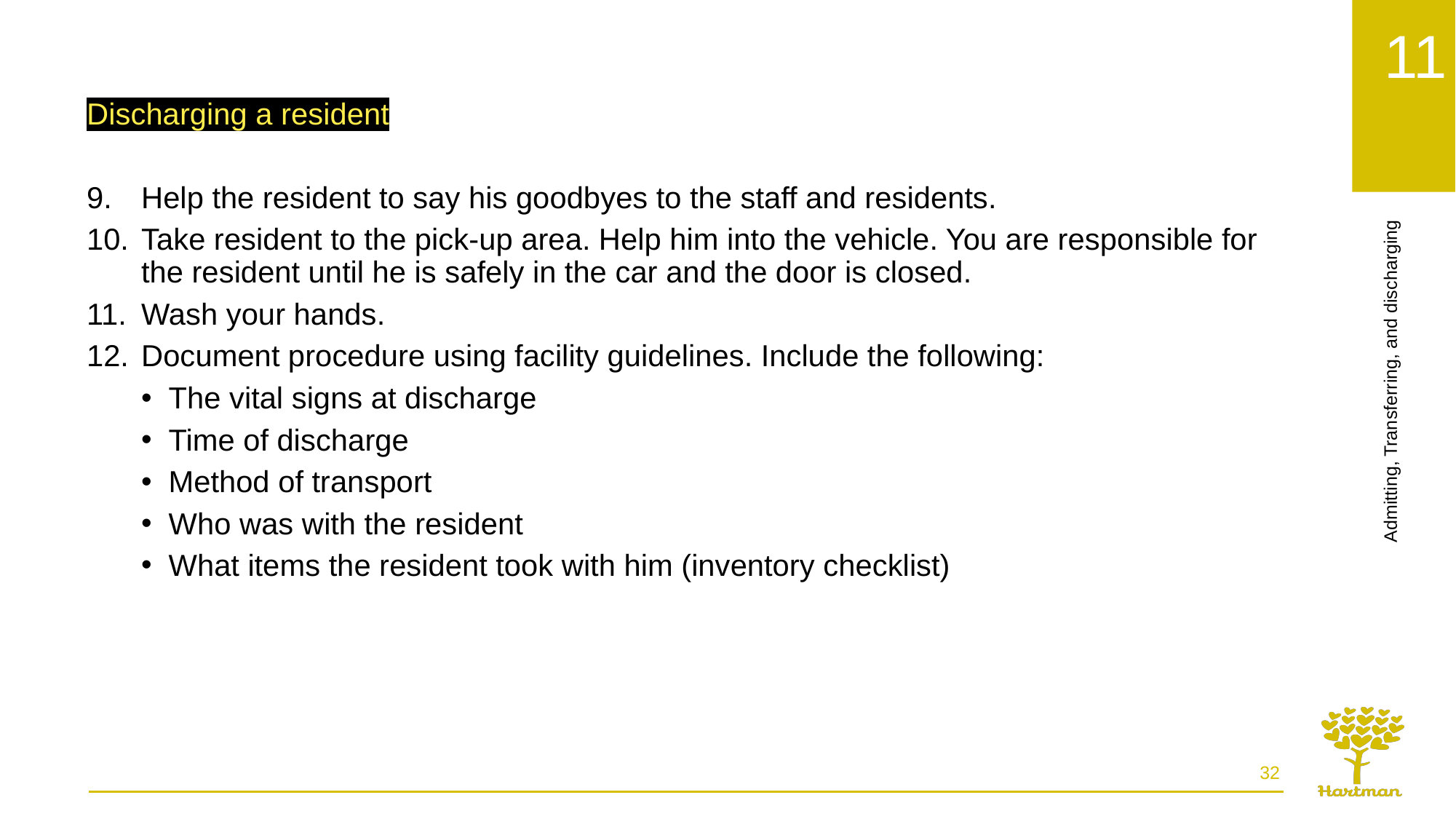

Discharging a resident

Help the resident to say his goodbyes to the staff and residents.
Take resident to the pick-up area. Help him into the vehicle. You are responsible for the resident until he is safely in the car and the door is closed.
Wash your hands.
Document procedure using facility guidelines. Include the following:
The vital signs at discharge
Time of discharge
Method of transport
Who was with the resident
What items the resident took with him (inventory checklist)

32